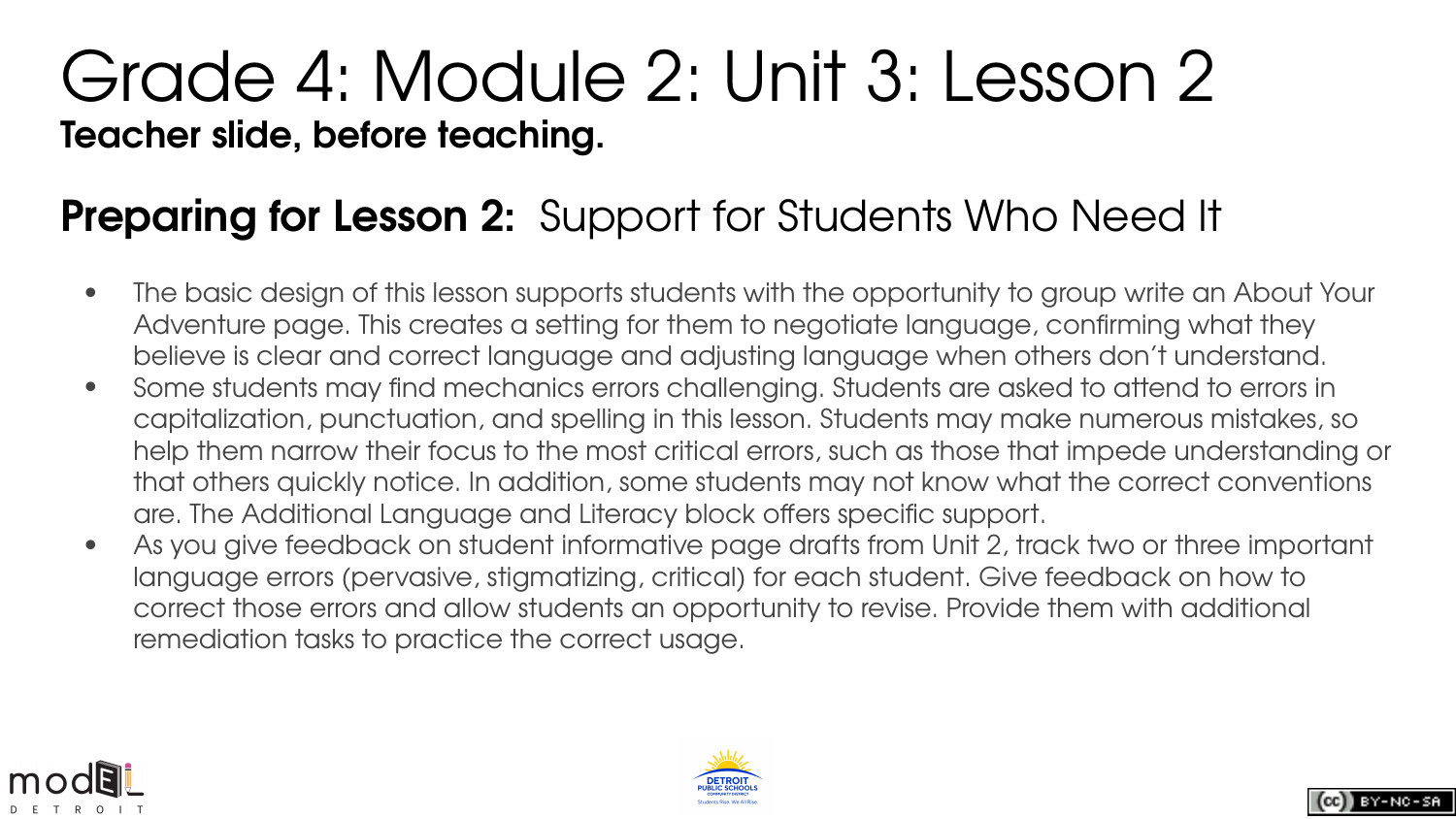

# Grade 4: Module 2: Unit 3: Lesson 2
Teacher slide, before teaching.
Preparing for Lesson 2:  Support for Students Who Need It
The basic design of this lesson supports students with the opportunity to group write an About Your Adventure page. This creates a setting for them to negotiate language, confirming what they believe is clear and correct language and adjusting language when others don’t understand.
Some students may find mechanics errors challenging. Students are asked to attend to errors in capitalization, punctuation, and spelling in this lesson. Students may make numerous mistakes, so help them narrow their focus to the most critical errors, such as those that impede understanding or that others quickly notice. In addition, some students may not know what the correct conventions are. The Additional Language and Literacy block offers specific support.
As you give feedback on student informative page drafts from Unit 2, track two or three important language errors (pervasive, stigmatizing, critical) for each student. Give feedback on how to correct those errors and allow students an opportunity to revise. Provide them with additional remediation tasks to practice the correct usage.